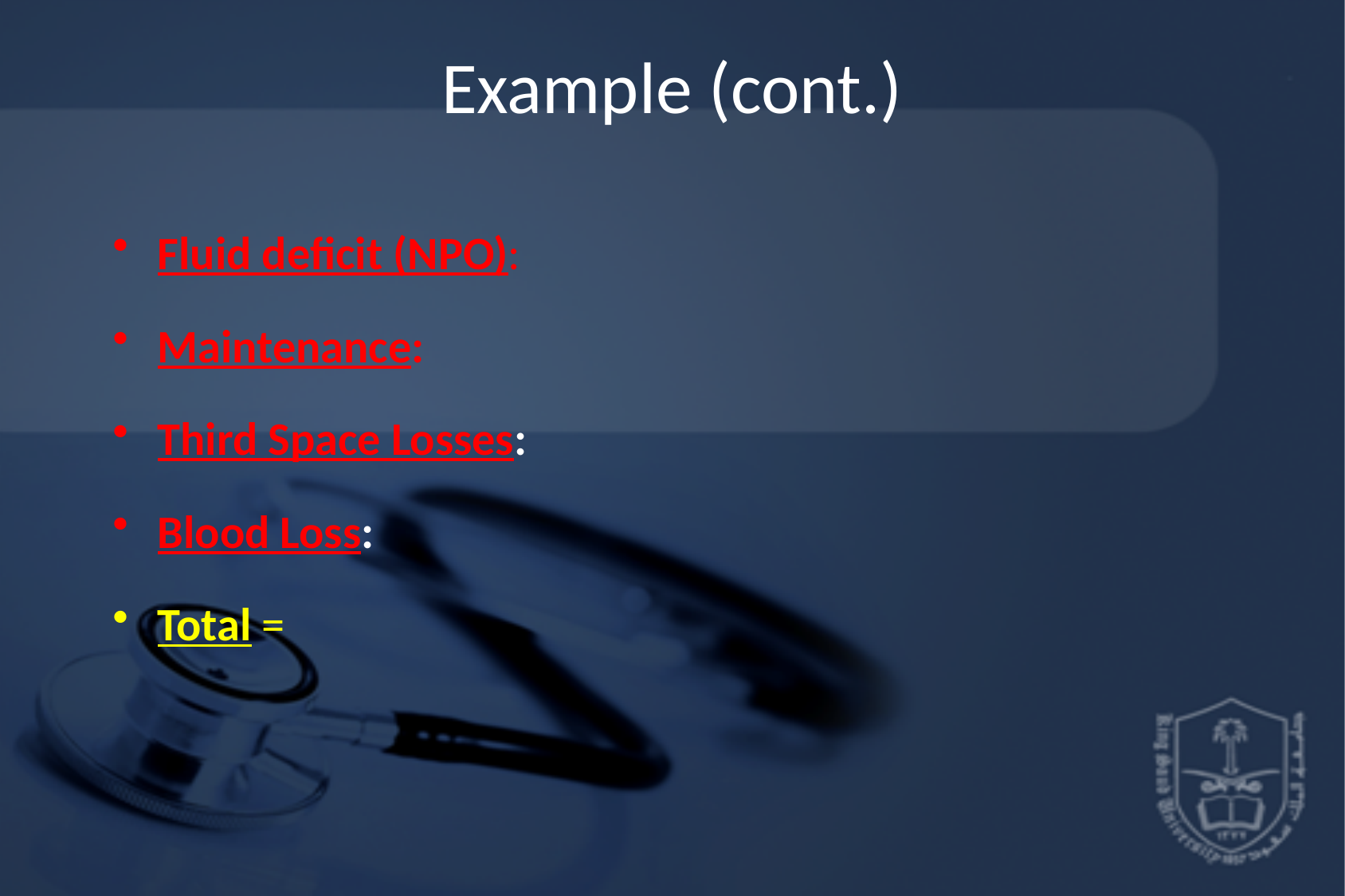

# Example (cont.)
Fluid deficit (NPO):
Maintenance:
Third Space Losses:
Blood Loss:
Total =